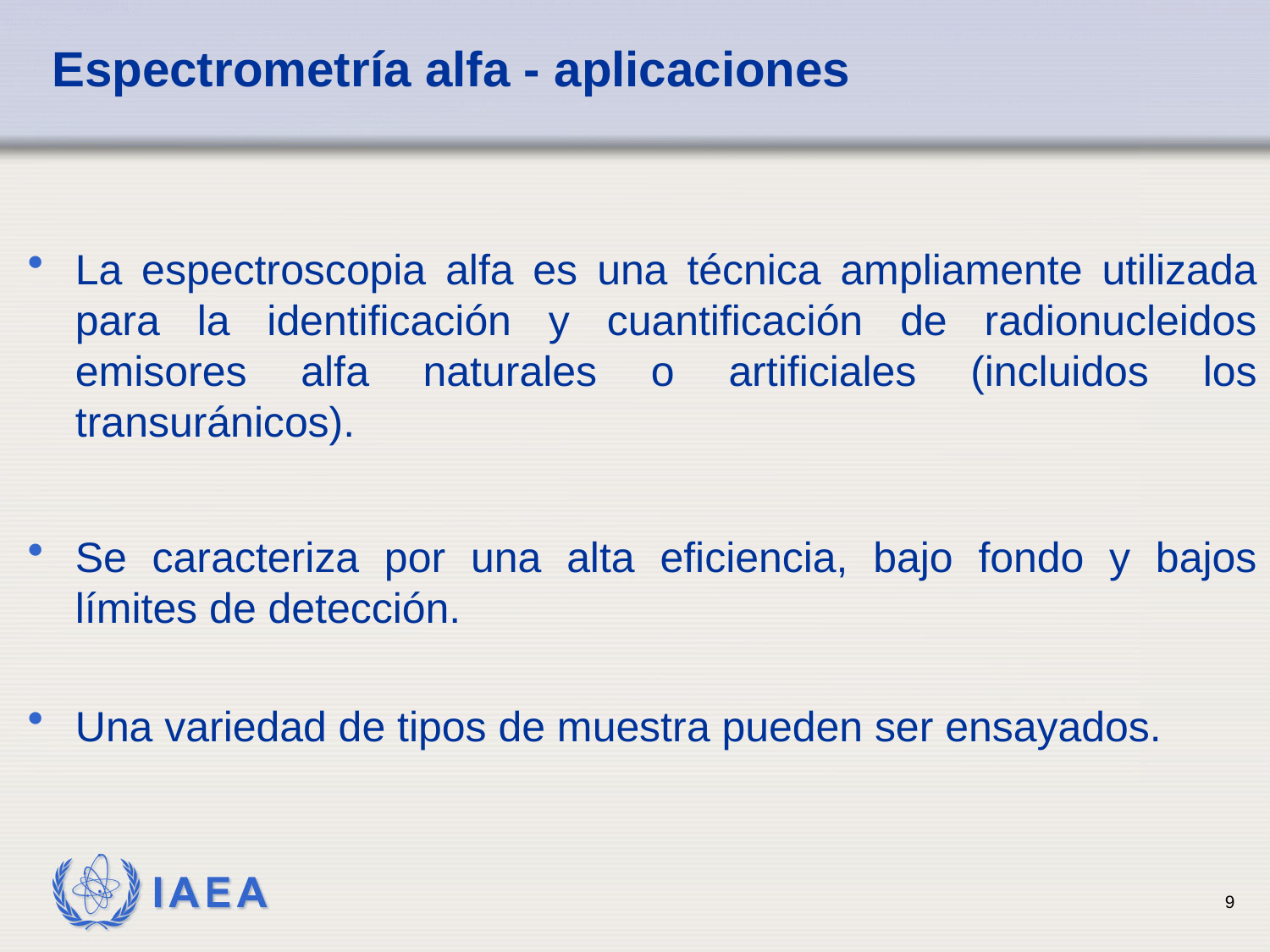

# Espectrometría alfa - aplicaciones
La espectroscopia alfa es una técnica ampliamente utilizada para la identificación y cuantificación de radionucleidos emisores alfa naturales o artificiales (incluidos los transuránicos).

Se caracteriza por una alta eficiencia, bajo fondo y bajos límites de detección.

Una variedad de tipos de muestra pueden ser ensayados.
9